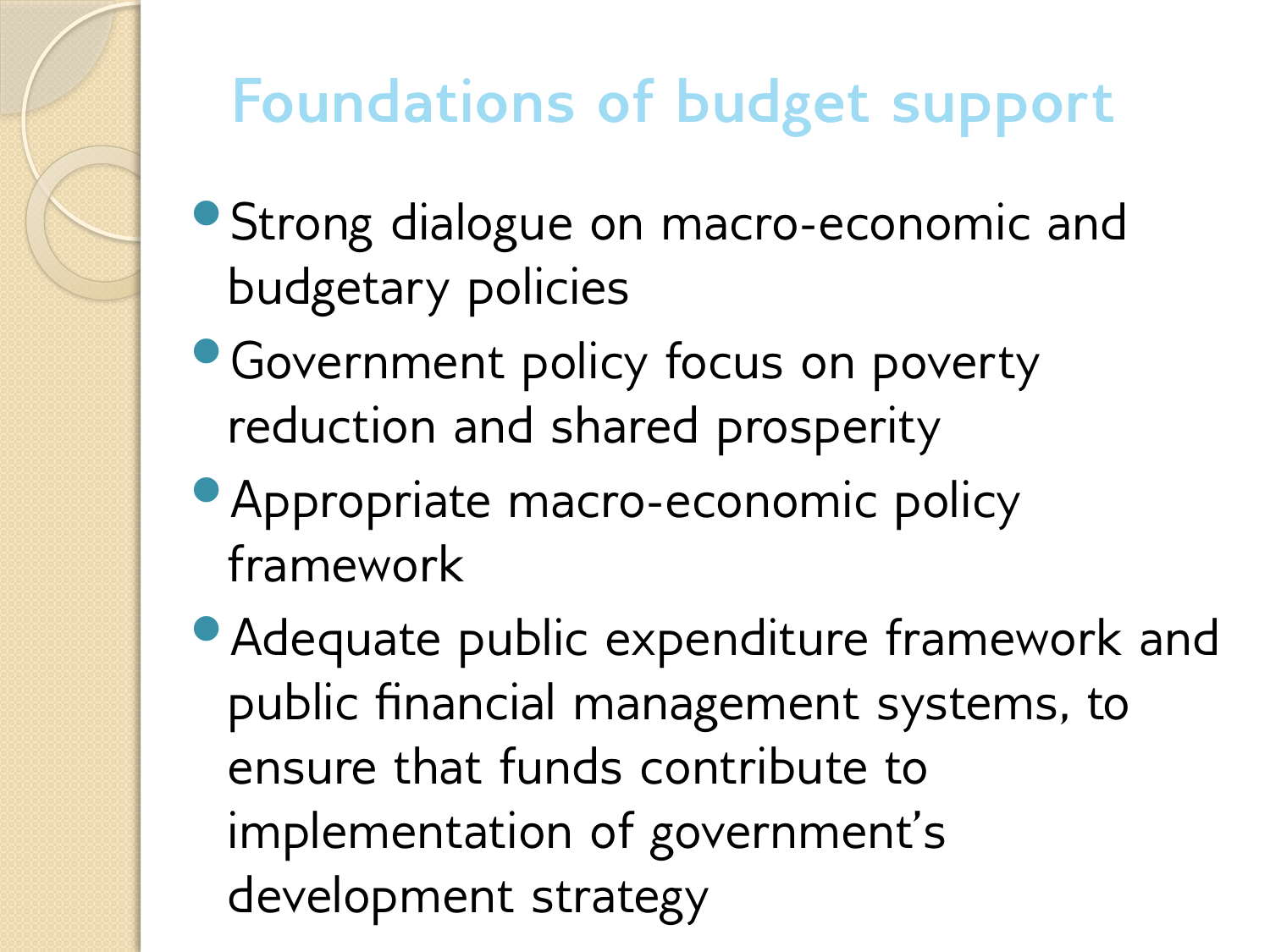

Foundations of budget support
Strong dialogue on macro-economic and budgetary policies
Government policy focus on poverty reduction and shared prosperity
Appropriate macro-economic policy framework
Adequate public expenditure framework and public financial management systems, to ensure that funds contribute to implementation of government’s development strategy